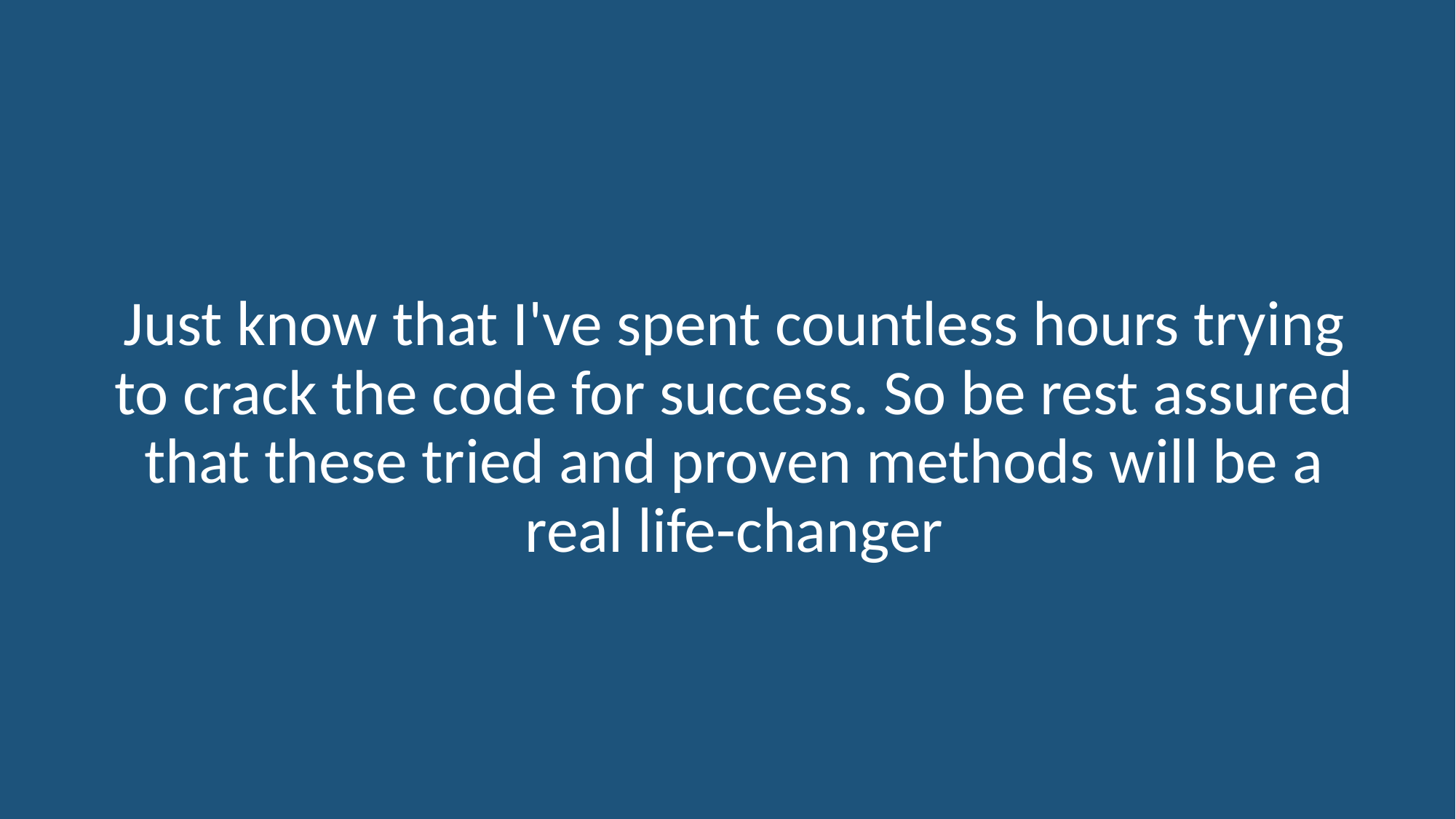

# Just know that I've spent countless hours trying to crack the code for success. So be rest assured that these tried and proven methods will be a real life-changer